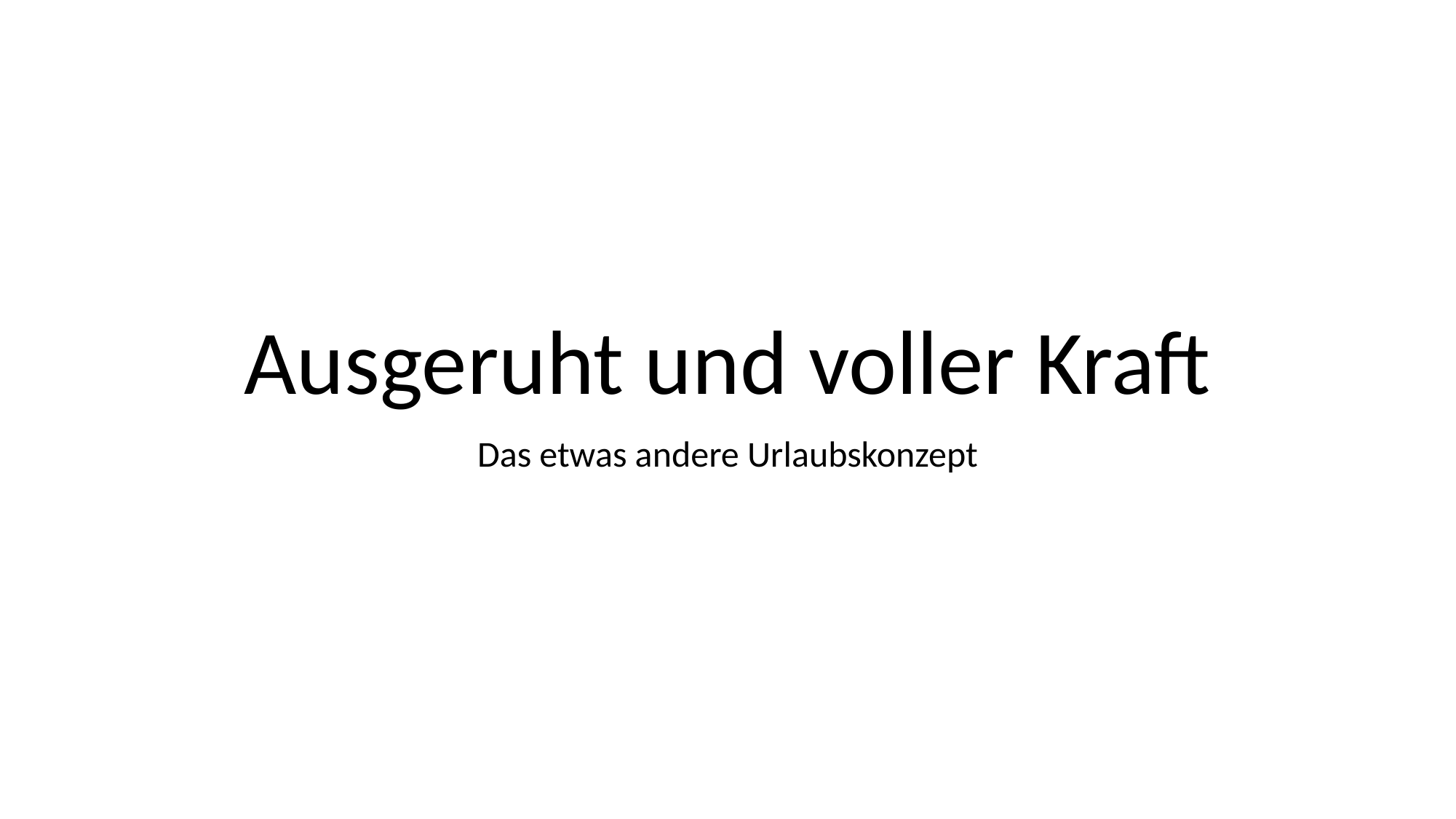

# Ausgeruht und voller Kraft
Das etwas andere Urlaubskonzept